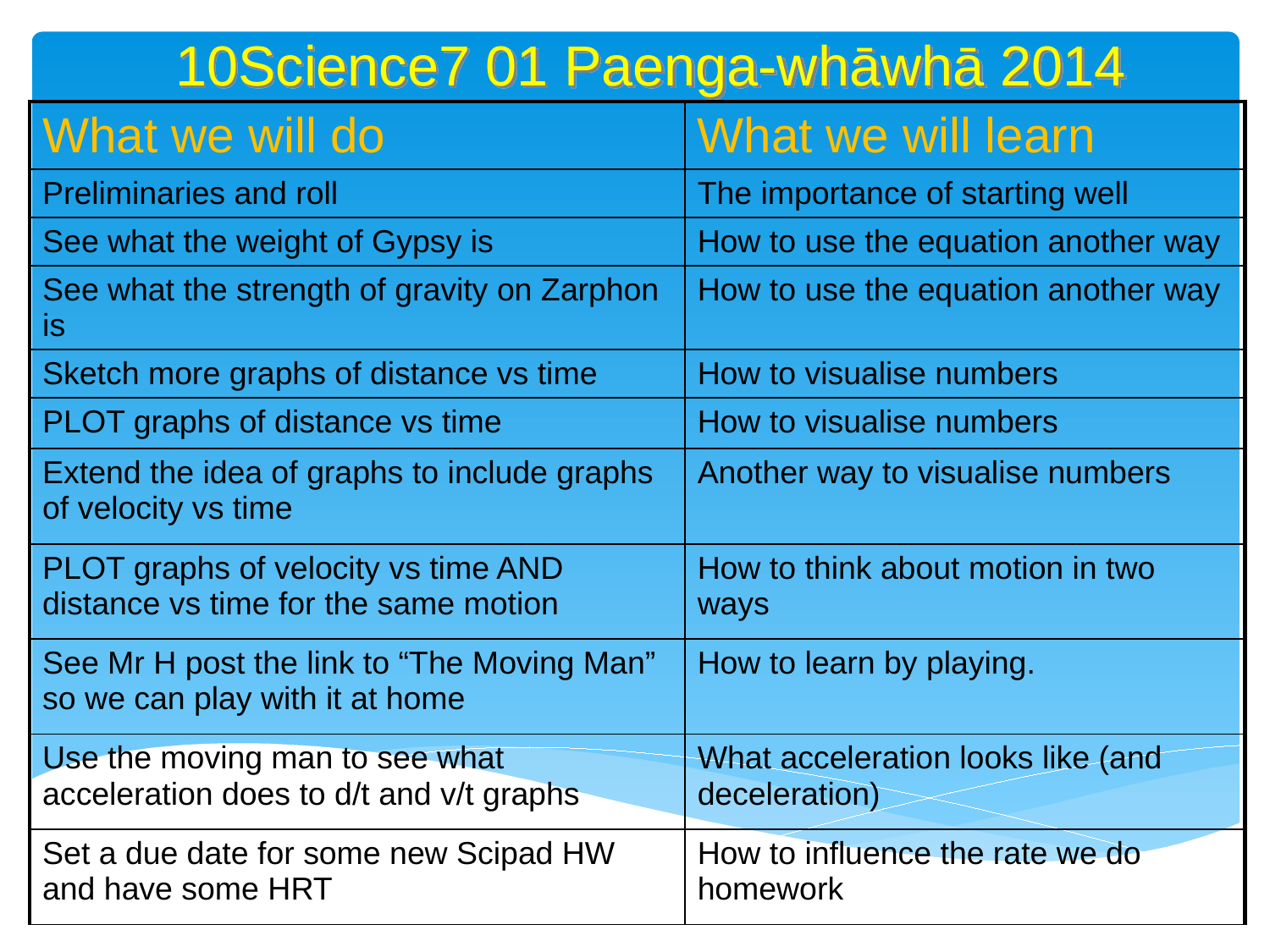

10Science7 01 Paenga-whāwhā 2014
| What we will do | What we will learn |
| --- | --- |
| Preliminaries and roll | The importance of starting well |
| See what the weight of Gypsy is | How to use the equation another way |
| See what the strength of gravity on Zarphon is | How to use the equation another way |
| Sketch more graphs of distance vs time | How to visualise numbers |
| PLOT graphs of distance vs time | How to visualise numbers |
| Extend the idea of graphs to include graphs of velocity vs time | Another way to visualise numbers |
| PLOT graphs of velocity vs time AND distance vs time for the same motion | How to think about motion in two ways |
| See Mr H post the link to “The Moving Man” so we can play with it at home | How to learn by playing. |
| Use the moving man to see what acceleration does to d/t and v/t graphs | What acceleration looks like (and deceleration) |
| Set a due date for some new Scipad HW and have some HRT | How to influence the rate we do homework |